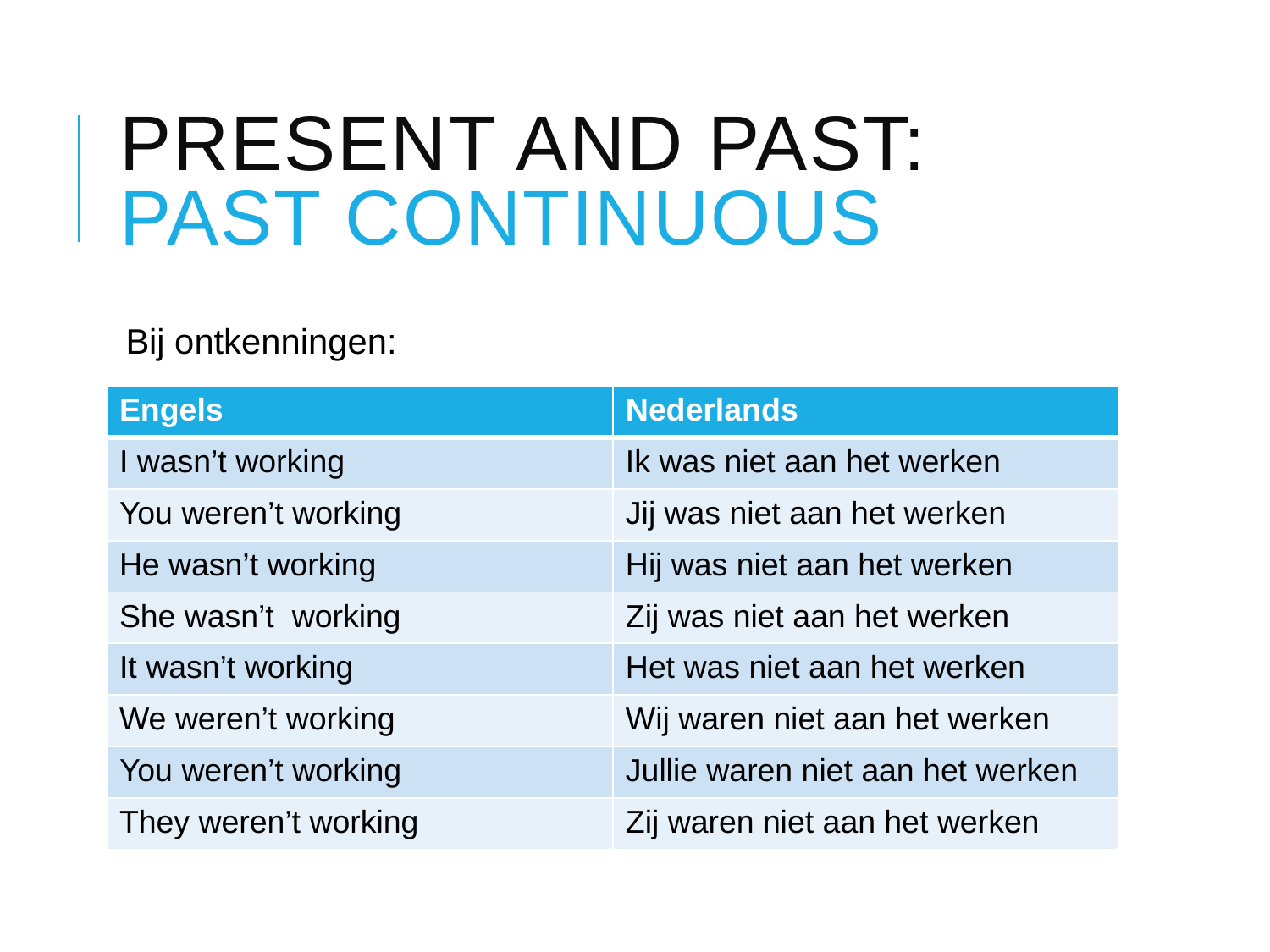

# Present and past: Past Continuous
Bij ontkenningen:
| Engels | Nederlands |
| --- | --- |
| I wasn’t working | Ik was niet aan het werken |
| You weren’t working | Jij was niet aan het werken |
| He wasn’t working | Hij was niet aan het werken |
| She wasn’t working | Zij was niet aan het werken |
| It wasn’t working | Het was niet aan het werken |
| We weren’t working | Wij waren niet aan het werken |
| You weren’t working | Jullie waren niet aan het werken |
| They weren’t working | Zij waren niet aan het werken |